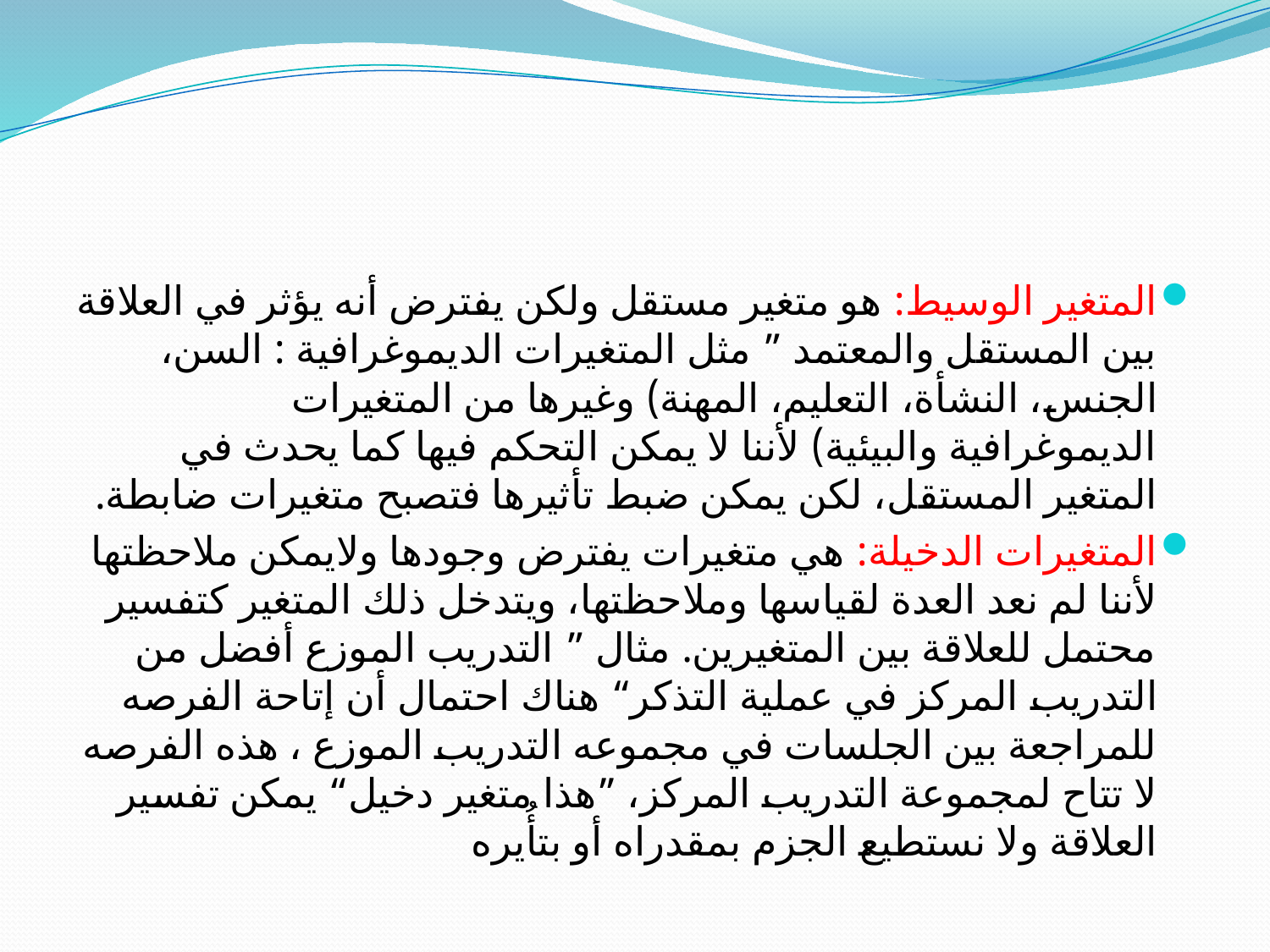

#
المتغير الوسيط: هو متغير مستقل ولكن يفترض أنه يؤثر في العلاقة بين المستقل والمعتمد ” مثل المتغيرات الديموغرافية : السن، الجنس، النشأة، التعليم، المهنة) وغيرها من المتغيرات الديموغرافية والبيئية) لأننا لا يمكن التحكم فيها كما يحدث في المتغير المستقل، لكن يمكن ضبط تأثيرها فتصبح متغيرات ضابطة.
المتغيرات الدخيلة: هي متغيرات يفترض وجودها ولايمكن ملاحظتها لأننا لم نعد العدة لقياسها وملاحظتها، ويتدخل ذلك المتغير كتفسير محتمل للعلاقة بين المتغيرين. مثال ” التدريب الموزع أفضل من التدريب المركز في عملية التذكر“ هناك احتمال أن إتاحة الفرصه للمراجعة بين الجلسات في مجموعه التدريب الموزع ، هذه الفرصه لا تتاح لمجموعة التدريب المركز، ”هذا متغير دخيل“ يمكن تفسير العلاقة ولا نستطيع الجزم بمقدراه أو بتأُيره